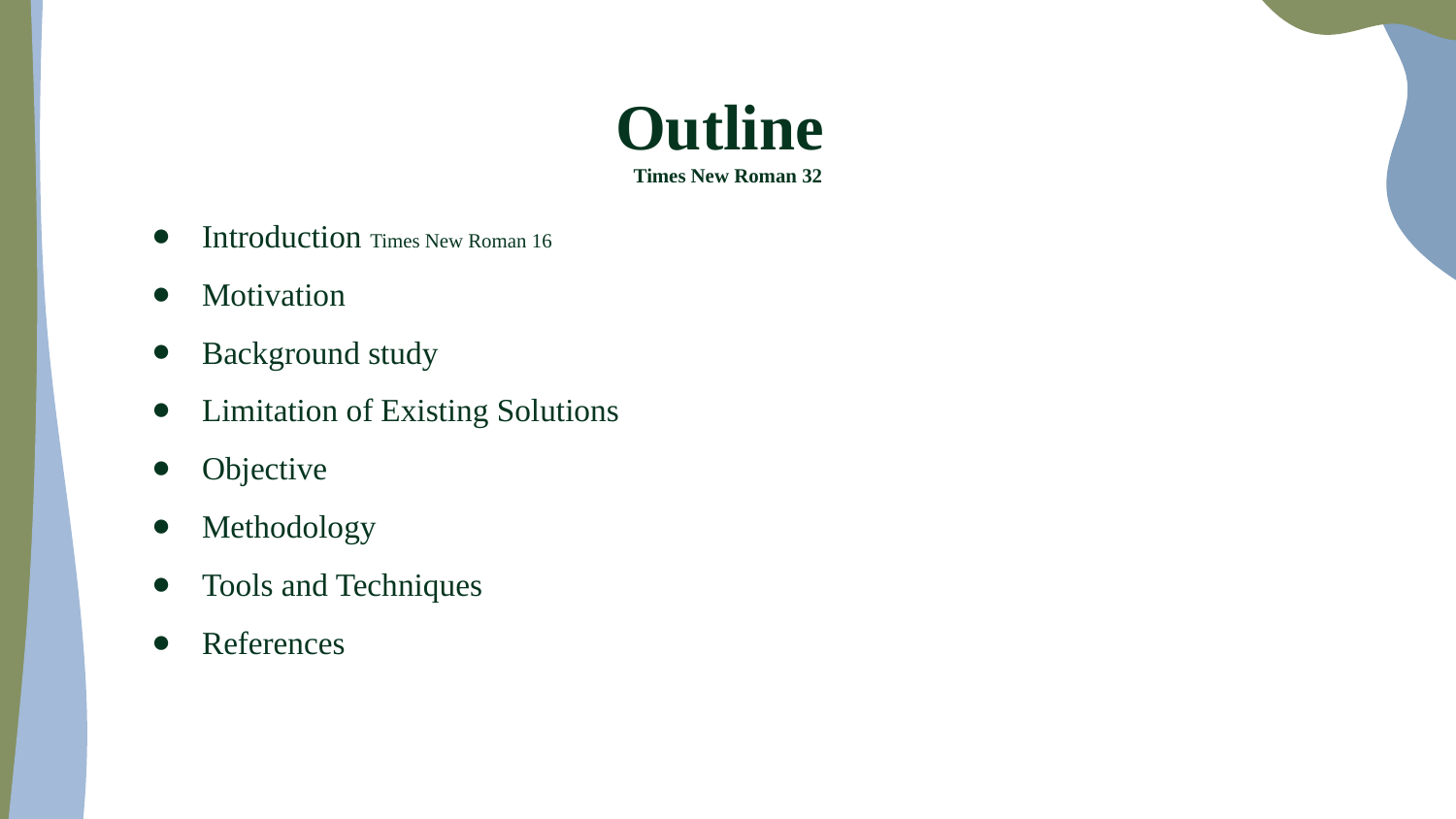

# Outline Times New Roman 32
Introduction Times New Roman 16
Motivation
Background study
Limitation of Existing Solutions
Objective
Methodology
Tools and Techniques
References